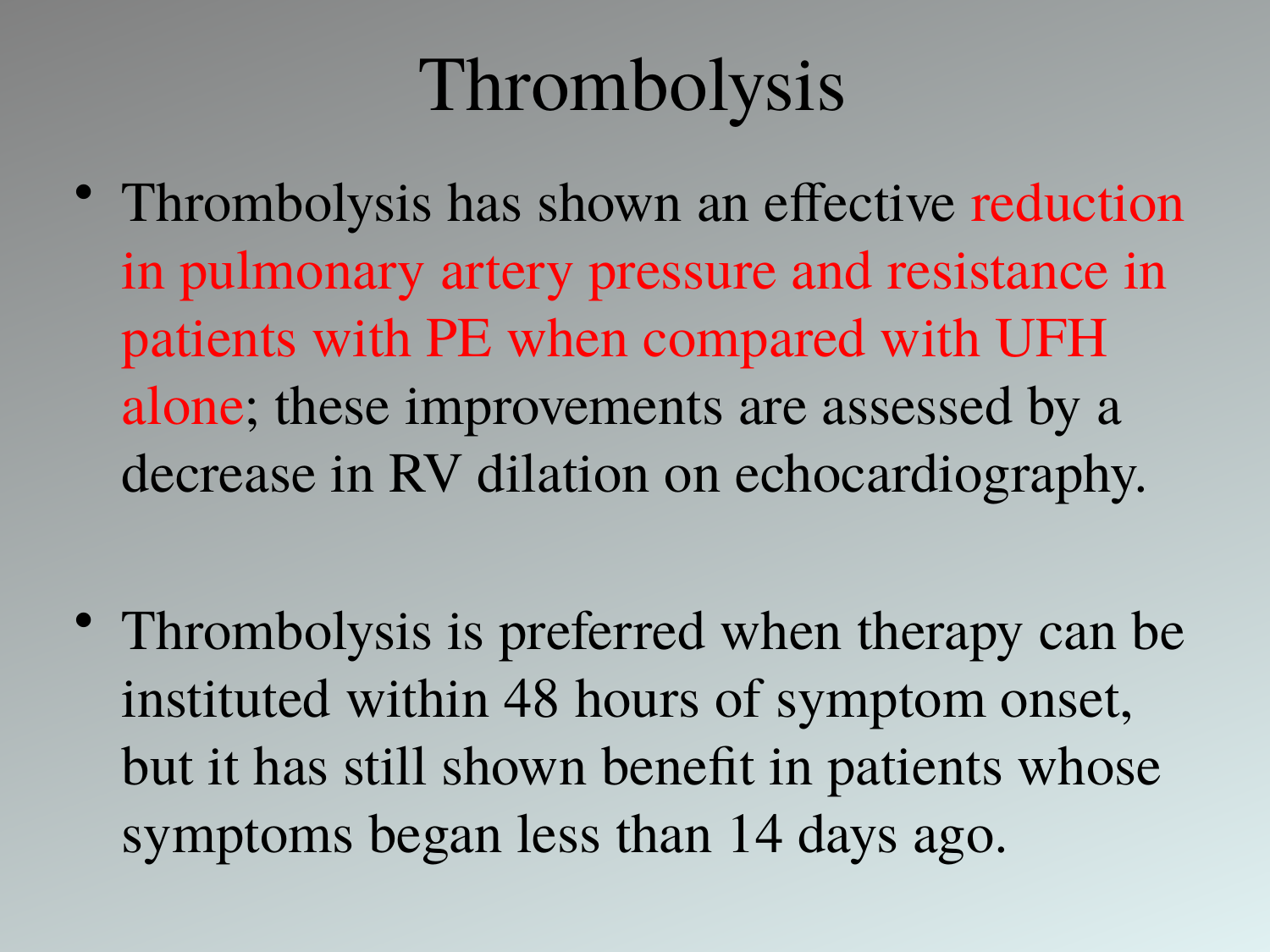

# Thrombolysis

Thrombolysis has shown an effective reduction in pulmonary artery pressure and resistance in patients with PE when compared with UFH alone; these improvements are assessed by a decrease in RV dilation on echocardiography.

Thrombolysis is preferred when therapy can be instituted within 48 hours of symptom onset, but it has still shown benefit in patients whose symptoms began less than 14 days ago.